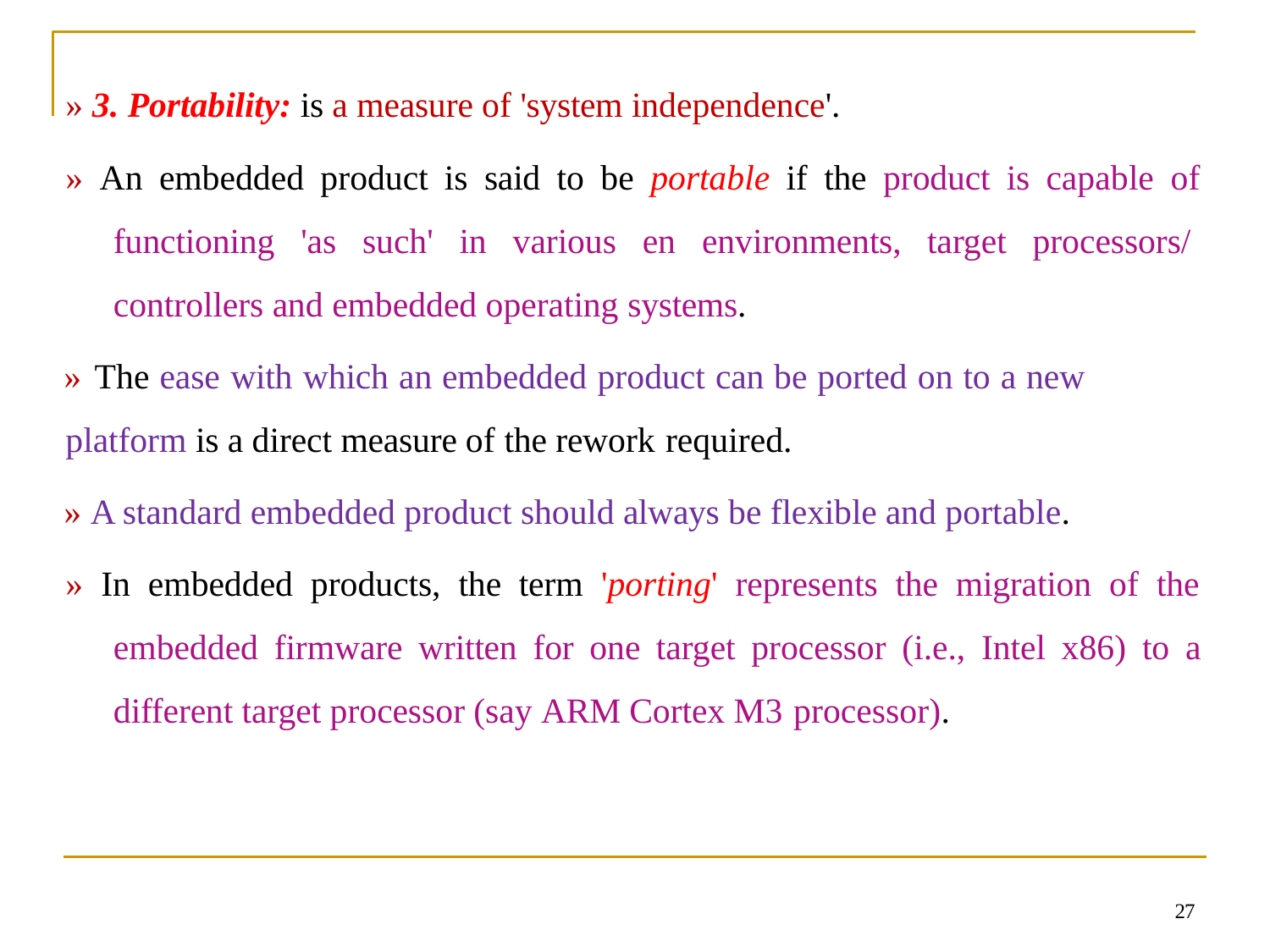

» 3. Portability: is a measure of 'system independence'.
» An embedded product is said to be portable if the product is capable of  functioning 'as such' in various en environments, target processors/  controllers and embedded operating systems.
» The ease with which an embedded product can be ported on to a new
platform is a direct measure of the rework required.
» A standard embedded product should always be flexible and portable.
» In embedded products, the term 'porting' represents the migration of the  embedded firmware written for one target processor (i.e., Intel x86) to a  different target processor (say ARM Cortex M3 processor).
27